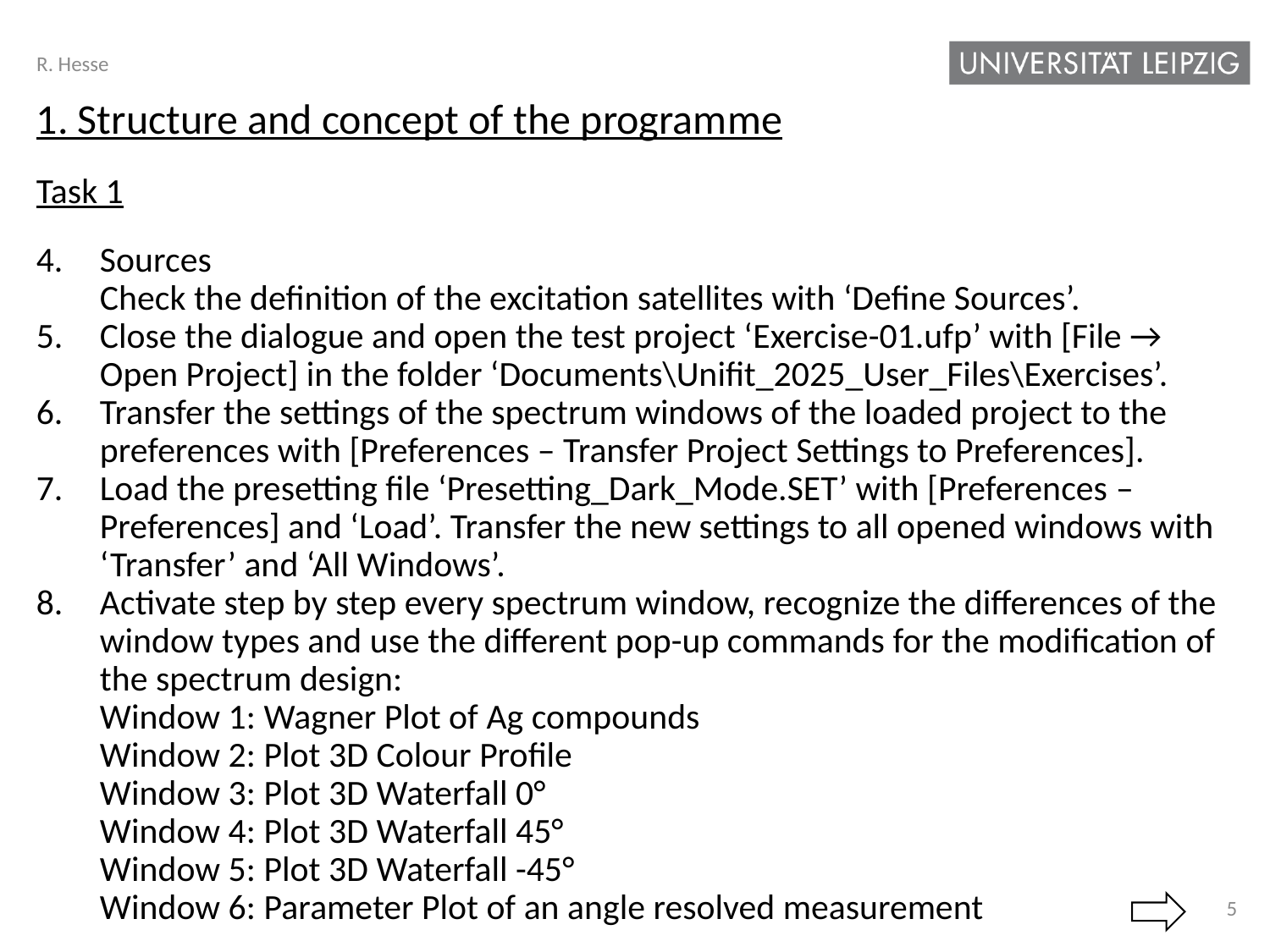

R. Hesse
1. Structure and concept of the programme
Task 1

Sources
Check the definition of the excitation satellites with ‘Define Sources’.
Close the dialogue and open the test project ‘Exercise-01.ufp’ with [File → Open Project] in the folder ‘Documents\Unifit_2025_User_Files\Exercises’.
Transfer the settings of the spectrum windows of the loaded project to the preferences with [Preferences – Transfer Project Settings to Preferences].
Load the presetting file ‘Presetting_Dark_Mode.SET’ with [Preferences – Preferences] and ‘Load’. Transfer the new settings to all opened windows with ‘Transfer’ and ‘All Windows’.
Activate step by step every spectrum window, recognize the differences of the window types and use the different pop-up commands for the modification of the spectrum design:
Window 1: Wagner Plot of Ag compounds
Window 2: Plot 3D Colour Profile
Window 3: Plot 3D Waterfall 0°
Window 4: Plot 3D Waterfall 45°
Window 5: Plot 3D Waterfall -45°
Window 6: Parameter Plot of an angle resolved measurement
5